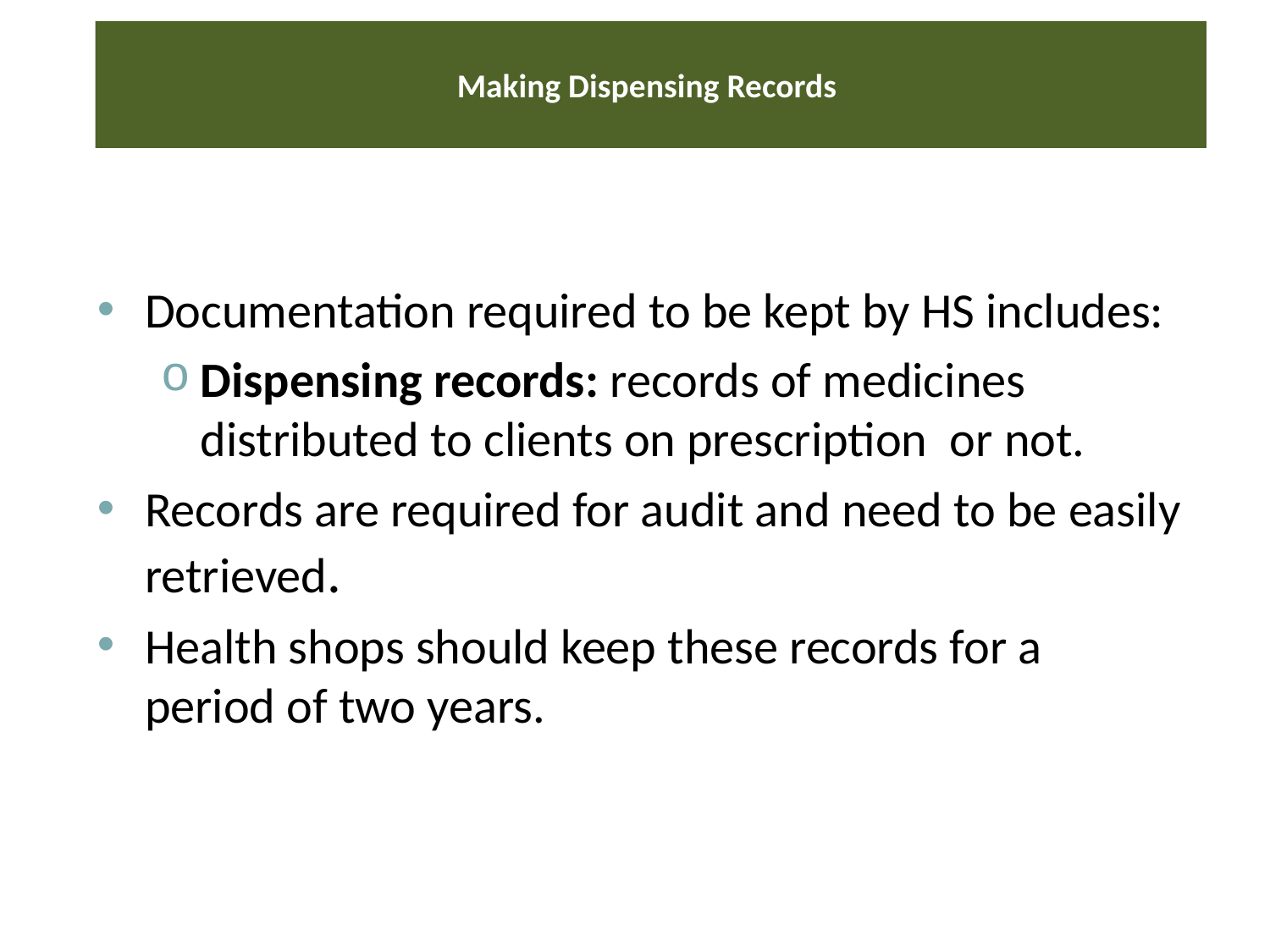

# Making Dispensing Records

Documentation required to be kept by HS includes:
Dispensing records: records of medicines distributed to clients on prescription  or not.
Records are required for audit and need to be easily retrieved.
Health shops should keep these records for a period of two years.